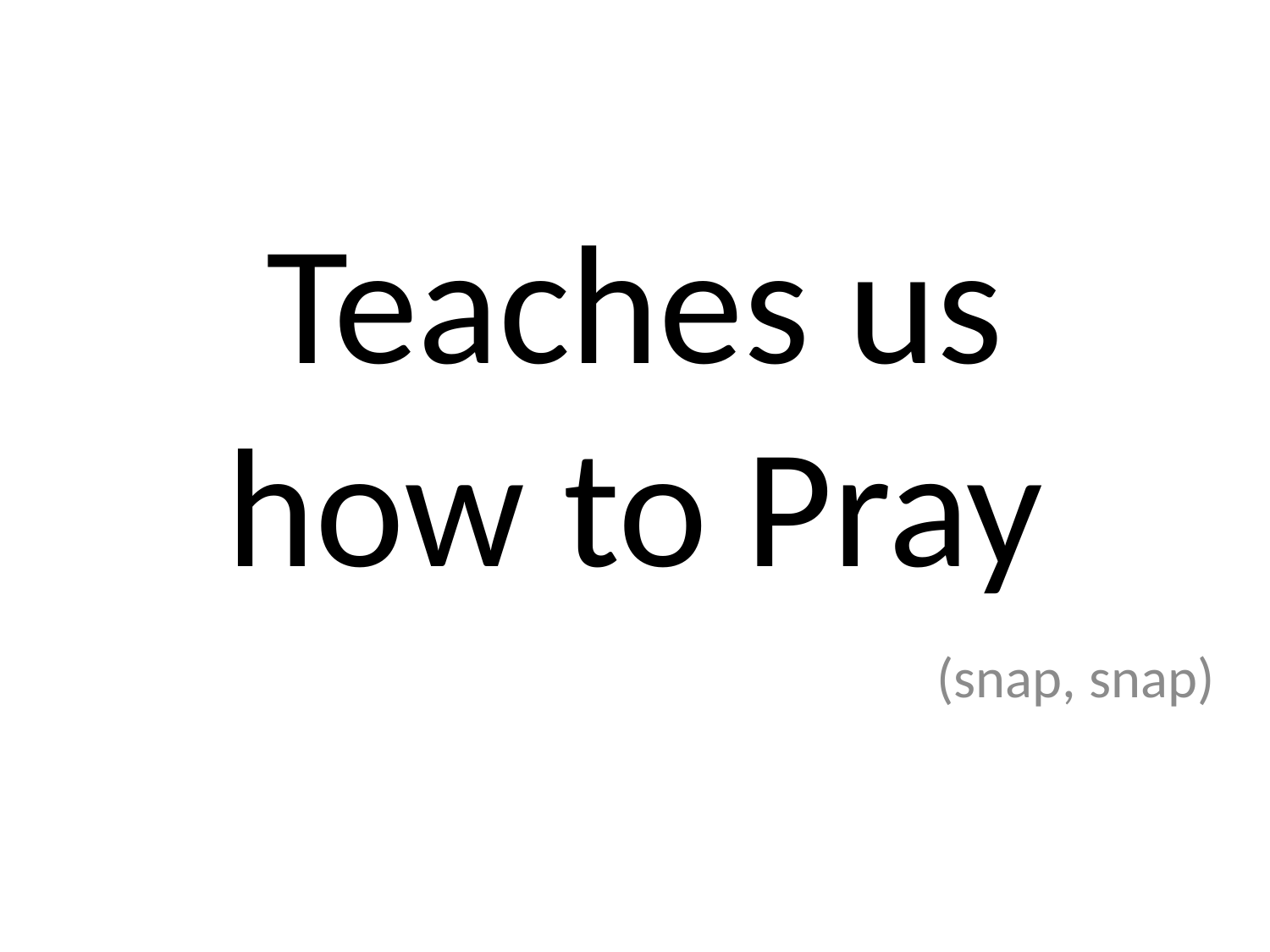

# Teaches us how to Pray
(snap, snap)